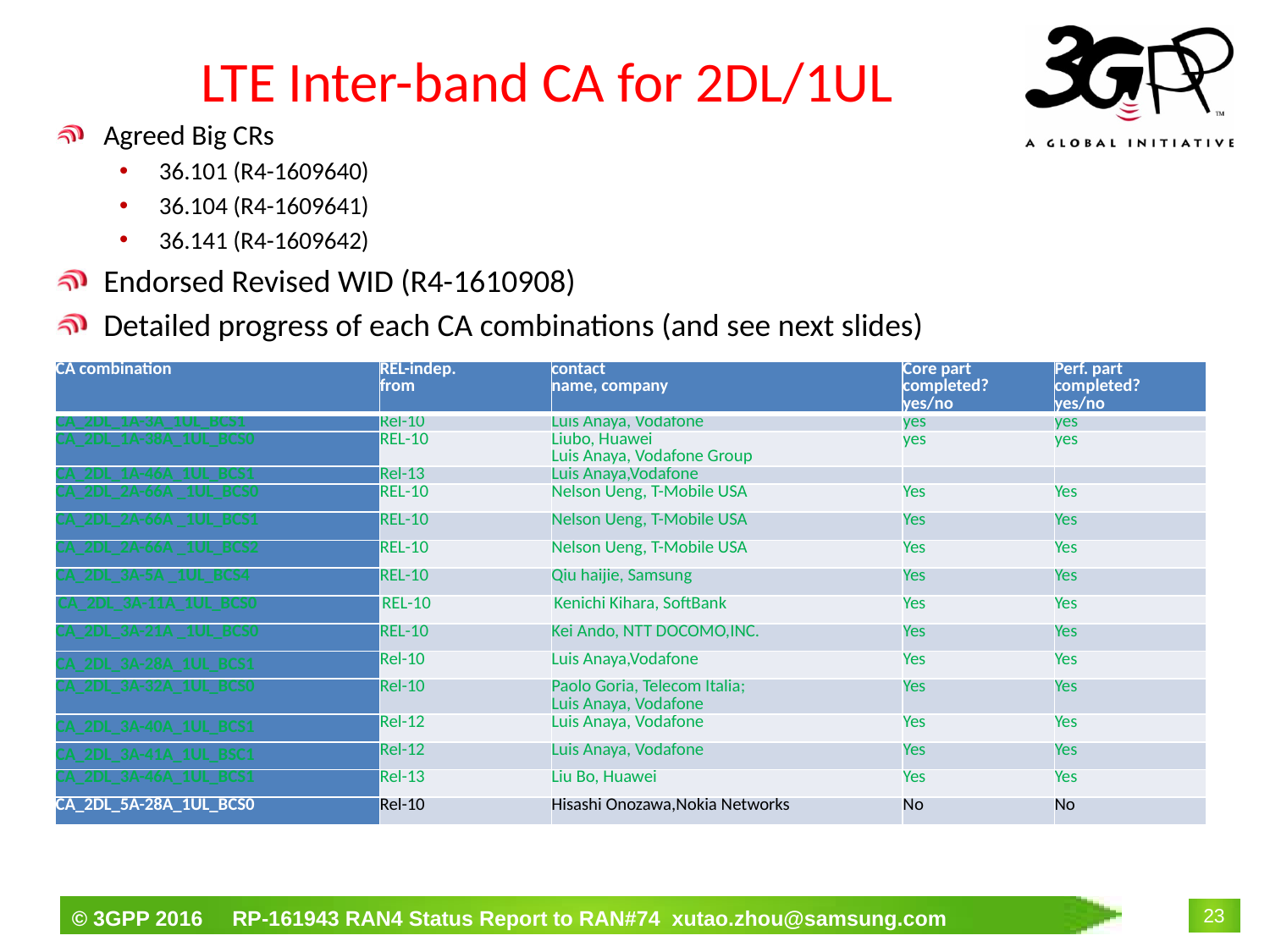

# LTE Inter-band CA for 2DL/1UL
Agreed Big CRs
36.101 (R4-1609640)
36.104 (R4-1609641)
36.141 (R4-1609642)
Endorsed Revised WID (R4-1610908)
Detailed progress of each CA combinations (and see next slides)

| CA combination | REL-indep. from | contact name, company | Core part completed? yes/no | Perf. part completed? yes/no |
| --- | --- | --- | --- | --- |
| CA\_2DL\_1A-3A\_1UL\_BCS1 | Rel-10 | Luis Anaya, Vodafone | yes | yes |
| CA\_2DL\_1A-38A\_1UL\_BCS0 | REL-10 | Liubo, Huawei Luis Anaya, Vodafone Group | yes | yes |
| CA\_2DL\_1A-46A\_1UL\_BCS1 | Rel-13 | Luis Anaya,Vodafone |  |  |
| CA\_2DL\_2A-66A \_1UL\_BCS0 | REL-10 | Nelson Ueng, T-Mobile USA | Yes | Yes |
| CA\_2DL\_2A-66A \_1UL\_BCS1 | REL-10 | Nelson Ueng, T-Mobile USA | Yes | Yes |
| CA\_2DL\_2A-66A \_1UL\_BCS2 | REL-10 | Nelson Ueng, T-Mobile USA | Yes | Yes |
| CA\_2DL\_3A-5A \_1UL\_BCS4 | REL-10 | Qiu haijie, Samsung | Yes | Yes |
| CA\_2DL\_3A-11A\_1UL\_BCS0 | REL-10 | Kenichi Kihara, SoftBank | Yes | Yes |
| CA\_2DL\_3A-21A \_1UL\_BCS0 | REL-10 | Kei Ando, NTT DOCOMO,INC. | Yes | Yes |
| CA\_2DL\_3A-28A\_1UL\_BCS1 | Rel-10 | Luis Anaya,Vodafone | Yes | Yes |
| CA\_2DL\_3A-32A\_1UL\_BCS0 | Rel-10 | Paolo Goria, Telecom Italia; Luis Anaya, Vodafone | Yes | Yes |
| CA\_2DL\_3A-40A\_1UL\_BCS1 | Rel-12 | Luis Anaya, Vodafone | Yes | Yes |
| CA\_2DL\_3A-41A\_1UL\_BSC1 | Rel-12 | Luis Anaya, Vodafone | Yes | Yes |
| CA\_2DL\_3A-46A\_1UL\_BCS1 | Rel-13 | Liu Bo, Huawei | Yes | Yes |
| CA\_2DL\_5A-28A\_1UL\_BCS0 | Rel-10 | Hisashi Onozawa,Nokia Networks | No | No |